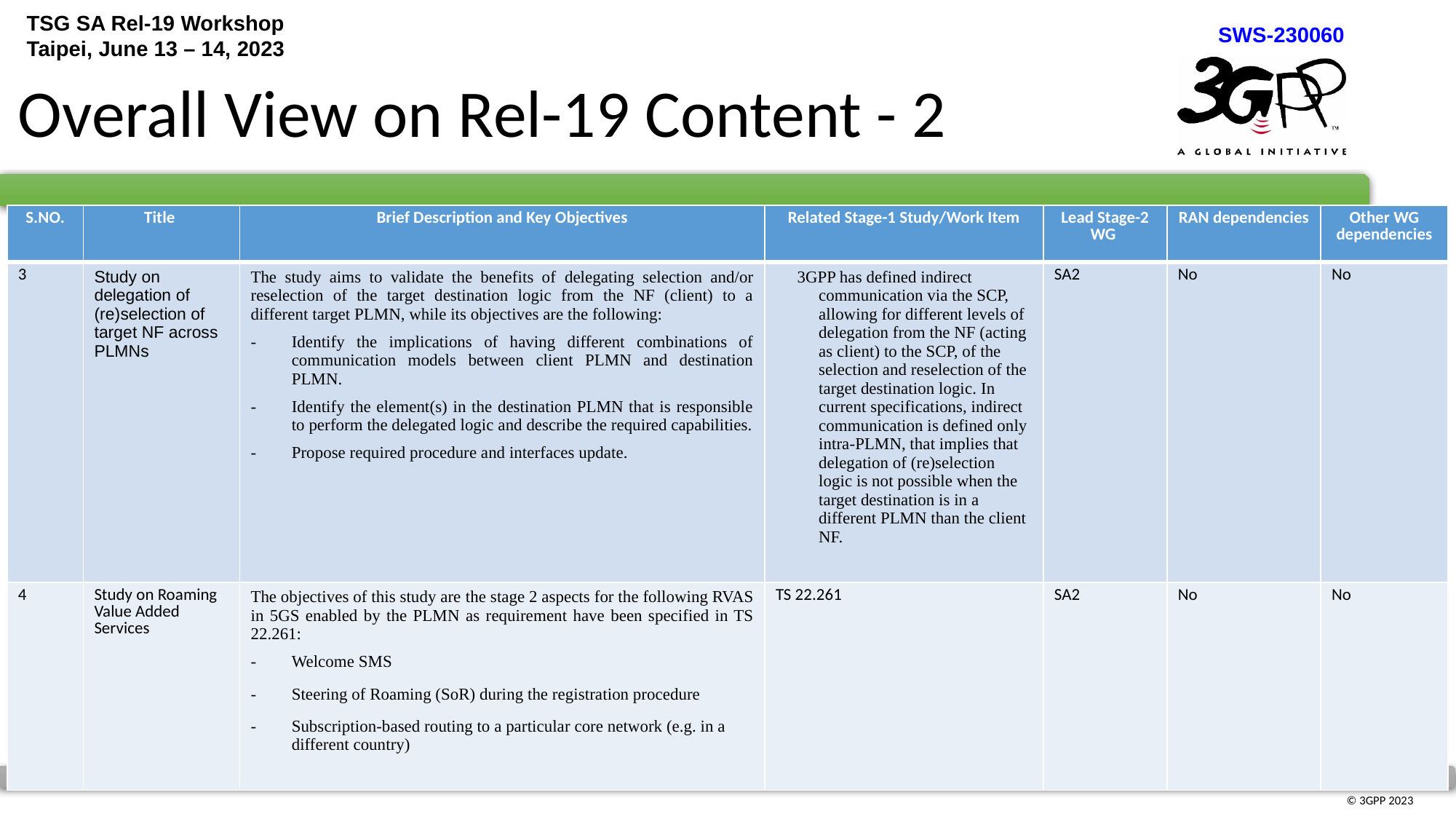

# Overall View on Rel-19 Content - 2
| S.NO. | Title | Brief Description and Key Objectives | Related Stage-1 Study/Work Item | Lead Stage-2 WG | RAN dependencies | Other WG dependencies |
| --- | --- | --- | --- | --- | --- | --- |
| 3 | Study on delegation of (re)selection of target NF across PLMNs | The study aims to validate the benefits of delegating selection and/or reselection of the target destination logic from the NF (client) to a different target PLMN, while its objectives are the following: Identify the implications of having different combinations of communication models between client PLMN and destination PLMN. Identify the element(s) in the destination PLMN that is responsible to perform the delegated logic and describe the required capabilities. Propose required procedure and interfaces update. | 3GPP has defined indirect communication via the SCP, allowing for different levels of delegation from the NF (acting as client) to the SCP, of the selection and reselection of the target destination logic. In current specifications, indirect communication is defined only intra-PLMN, that implies that delegation of (re)selection logic is not possible when the target destination is in a different PLMN than the client NF. | SA2 | No | No |
| 4 | Study on Roaming Value Added Services | The objectives of this study are the stage 2 aspects for the following RVAS in 5GS enabled by the PLMN as requirement have been specified in TS 22.261: Welcome SMS Steering of Roaming (SoR) during the registration procedure Subscription-based routing to a particular core network (e.g. in a different country) | TS 22.261 | SA2 | No | No |